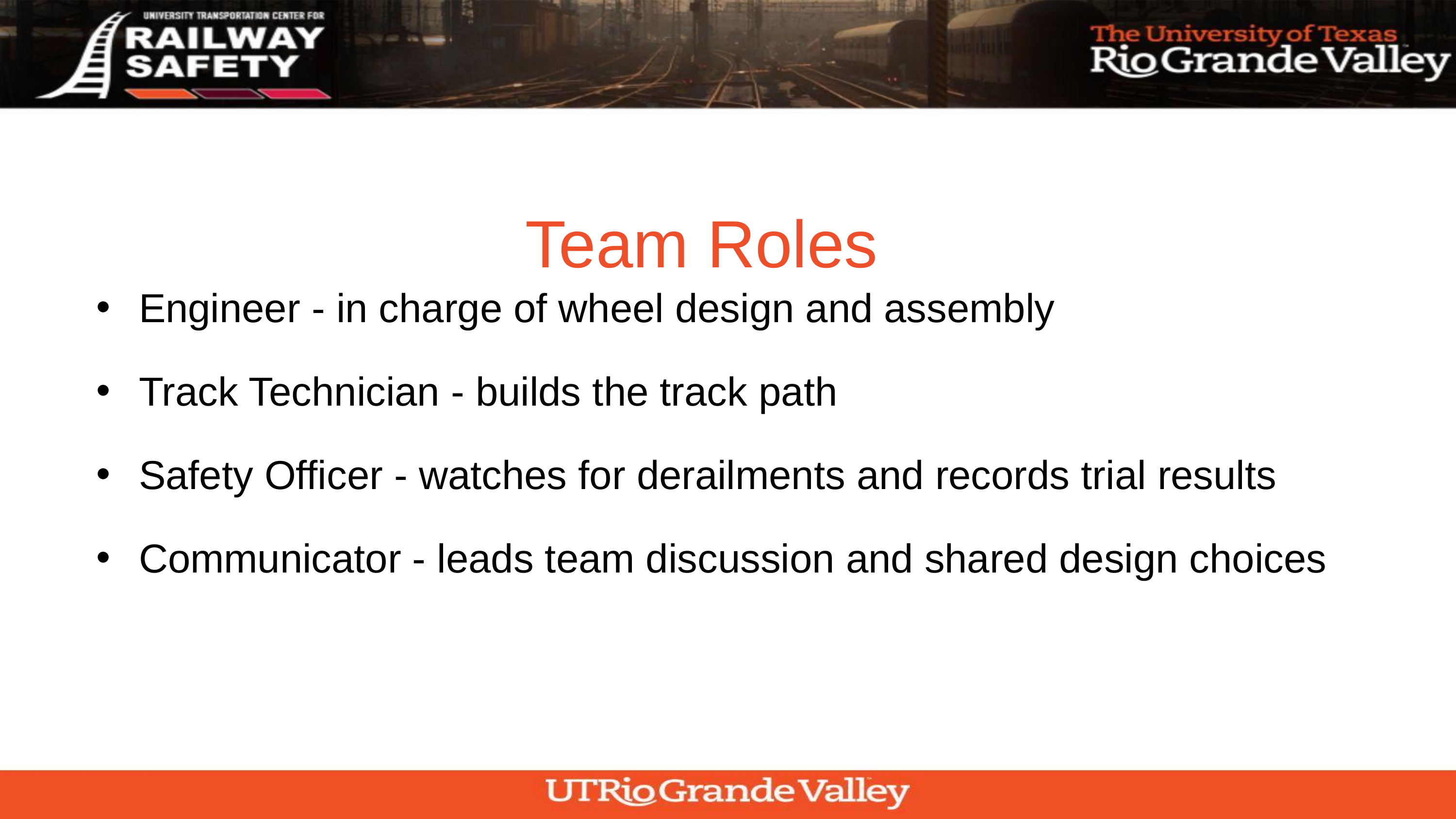

Team Roles
Engineer - in charge of wheel design and assembly
Track Technician - builds the track path
Safety Officer - watches for derailments and records trial results
Communicator - leads team discussion and shared design choices